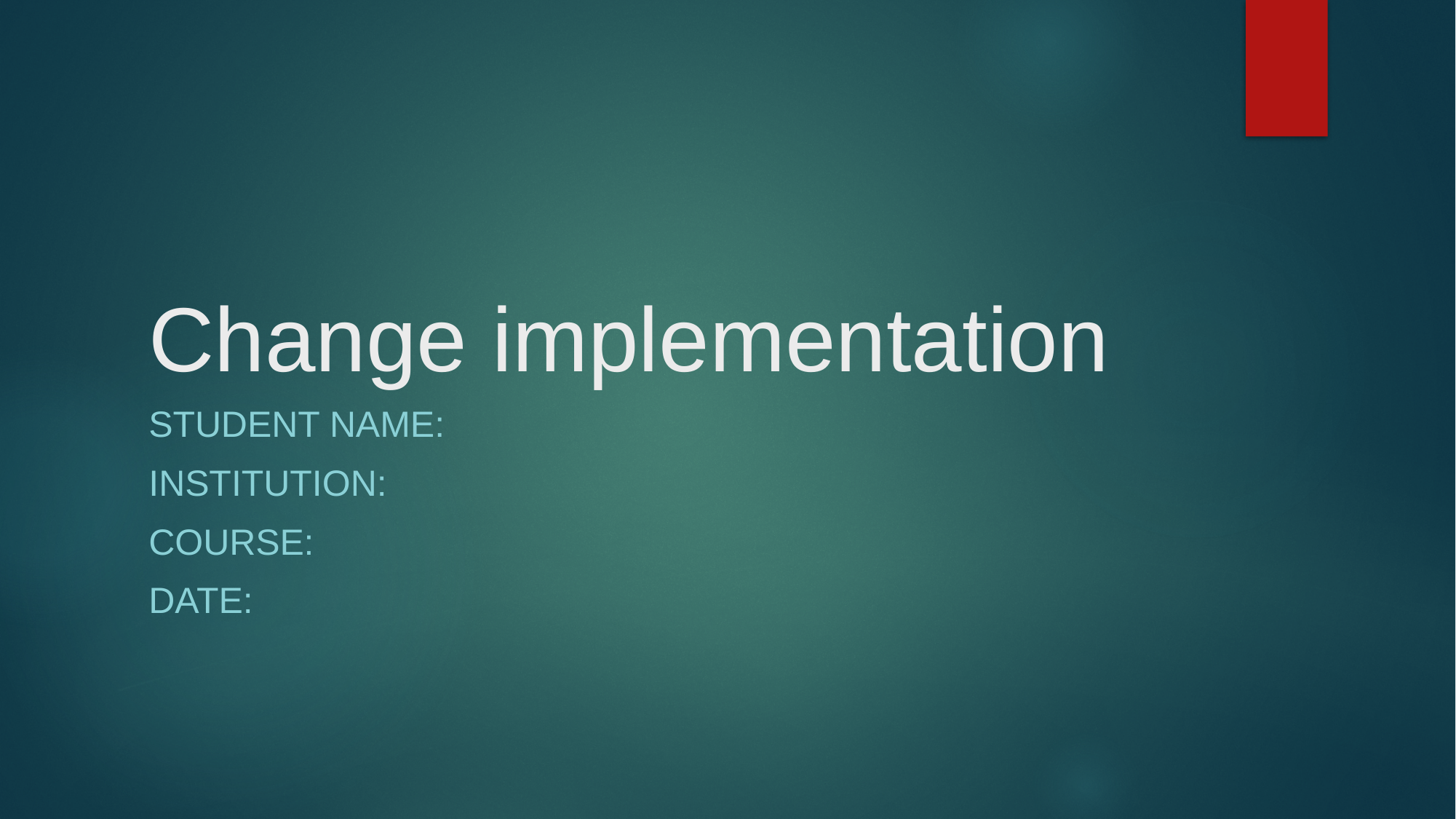

# Change implementation
Student name:
Institution:
Course:
Date: